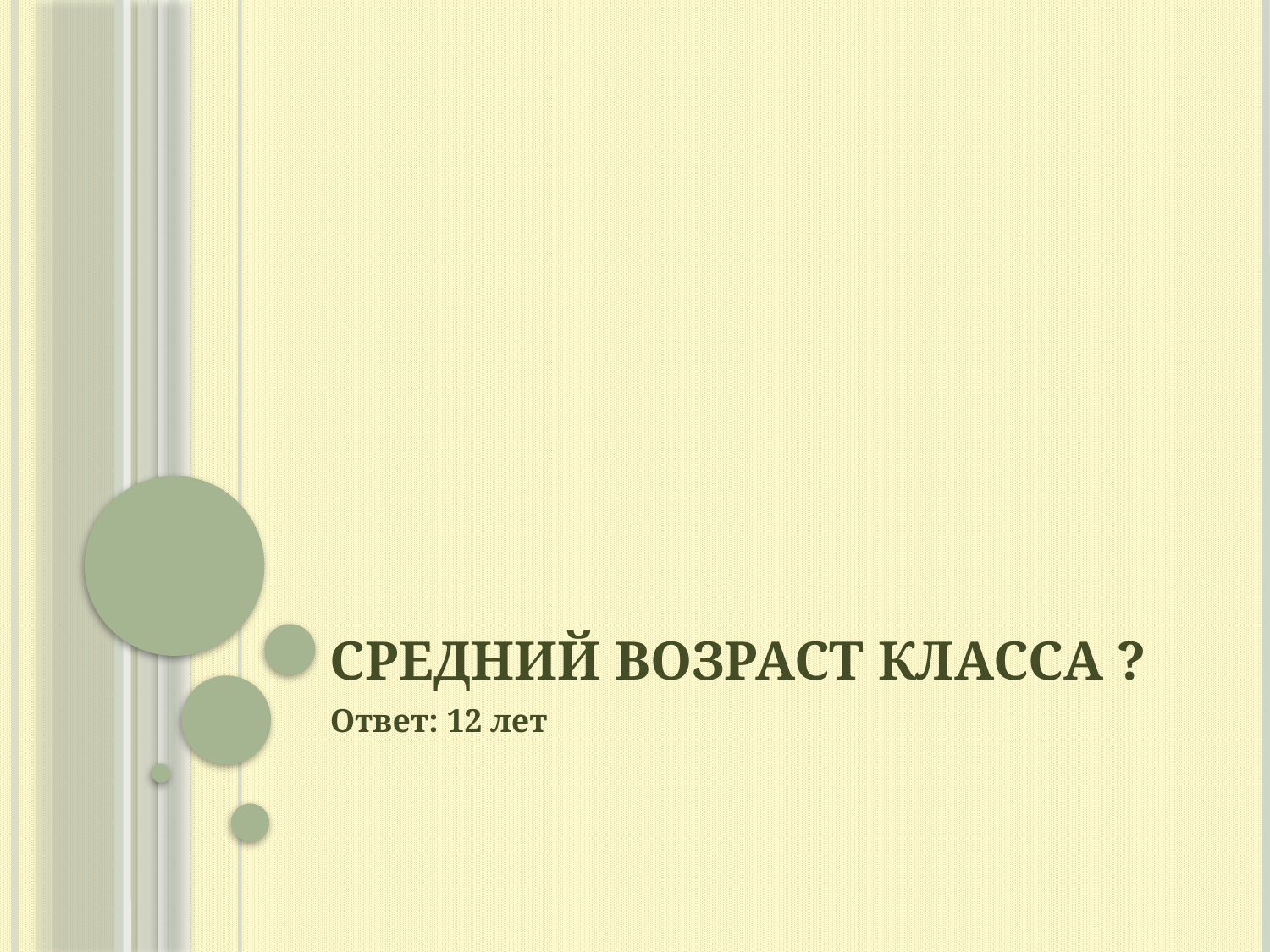

# Средний возраст класса ?
Ответ: 12 лет